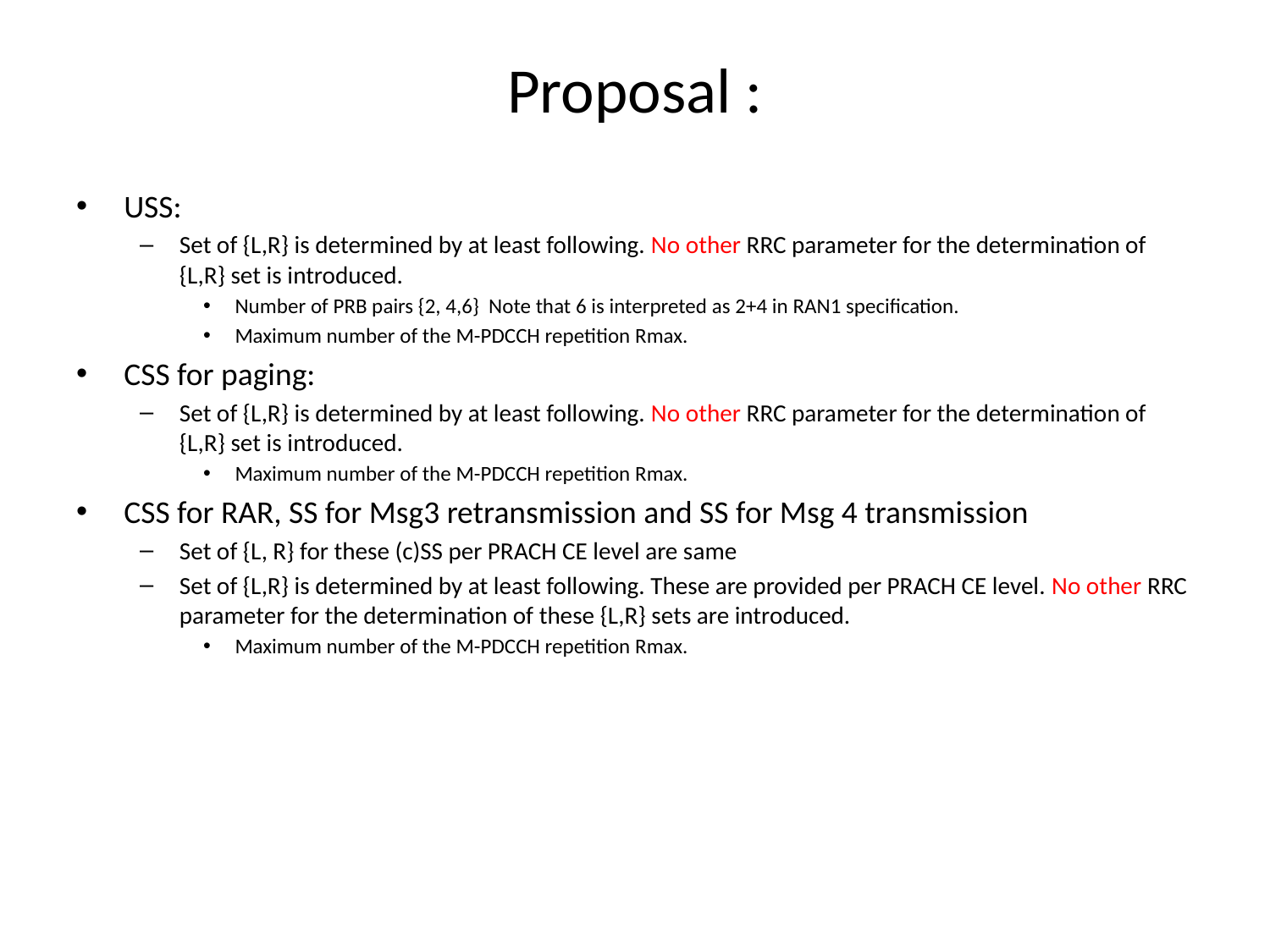

# Proposal :
USS:
Set of {L,R} is determined by at least following. No other RRC parameter for the determination of {L,R} set is introduced.
Number of PRB pairs {2, 4,6}  Note that 6 is interpreted as 2+4 in RAN1 specification.
Maximum number of the M-PDCCH repetition Rmax.
CSS for paging:
Set of {L,R} is determined by at least following. No other RRC parameter for the determination of {L,R} set is introduced.
Maximum number of the M-PDCCH repetition Rmax.
CSS for RAR, SS for Msg3 retransmission and SS for Msg 4 transmission
Set of {L, R} for these (c)SS per PRACH CE level are same
Set of {L,R} is determined by at least following. These are provided per PRACH CE level. No other RRC parameter for the determination of these {L,R} sets are introduced.
Maximum number of the M-PDCCH repetition Rmax.